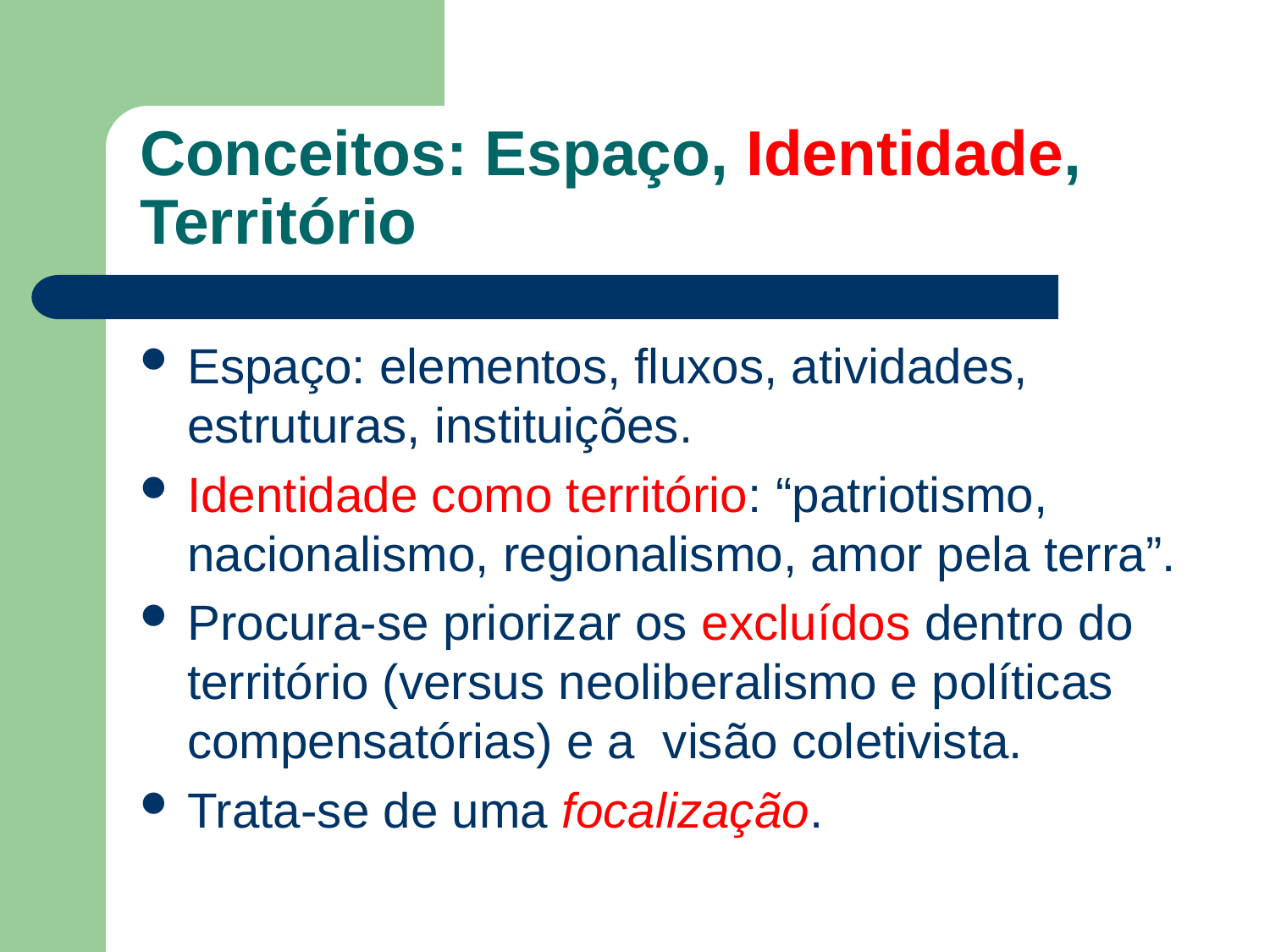

# Conceitos: Espaço, Identidade, Território
Espaço: elementos, fluxos, atividades, estruturas, instituições.
Identidade como território: “patriotismo, nacionalismo, regionalismo, amor pela terra”.
Procura-se priorizar os excluídos dentro do território (versus neoliberalismo e políticas compensatórias) e a  visão coletivista.
Trata-se de uma focalização.